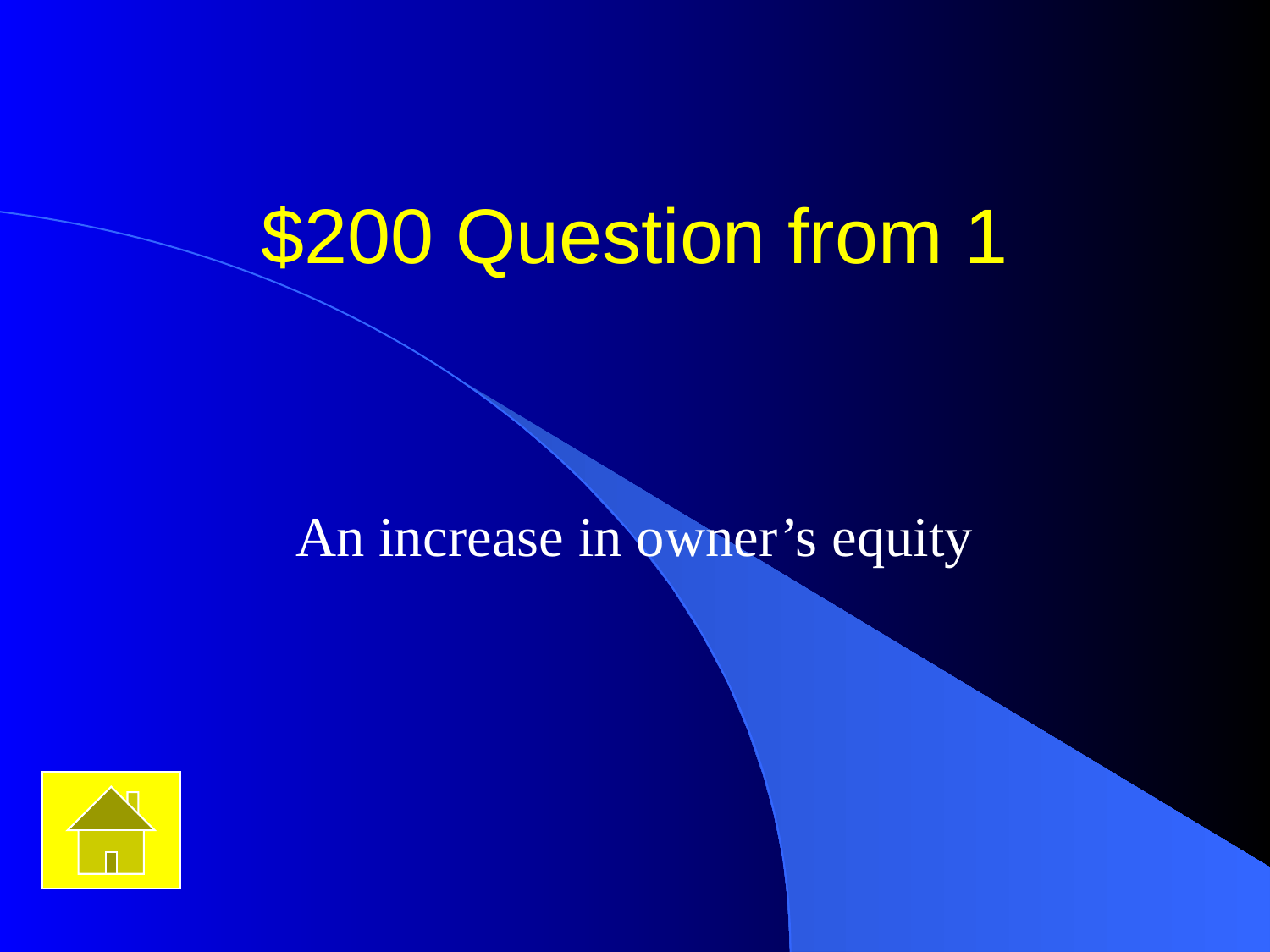

# $200 Question from 1
An increase in owner’s equity